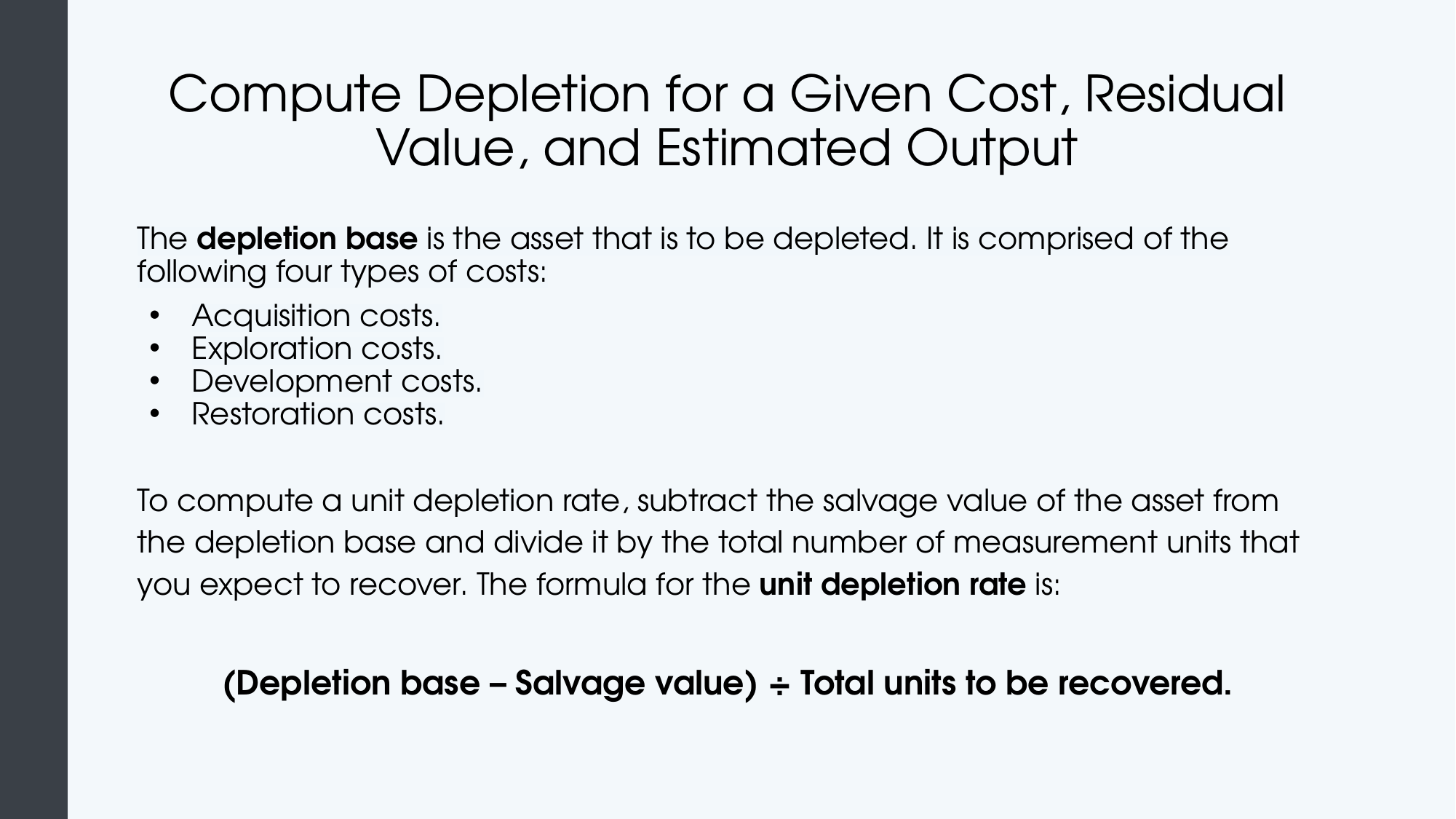

# Compute Depletion for a Given Cost, Residual Value, and Estimated Output
The depletion base is the asset that is to be depleted. It is comprised of the following four types of costs:
Acquisition costs.
Exploration costs.
Development costs.
Restoration costs.

To compute a unit depletion rate, subtract the salvage value of the asset from the depletion base and divide it by the total number of measurement units that you expect to recover. The formula for the unit depletion rate is:
(Depletion base – Salvage value) ÷ Total units to be recovered.